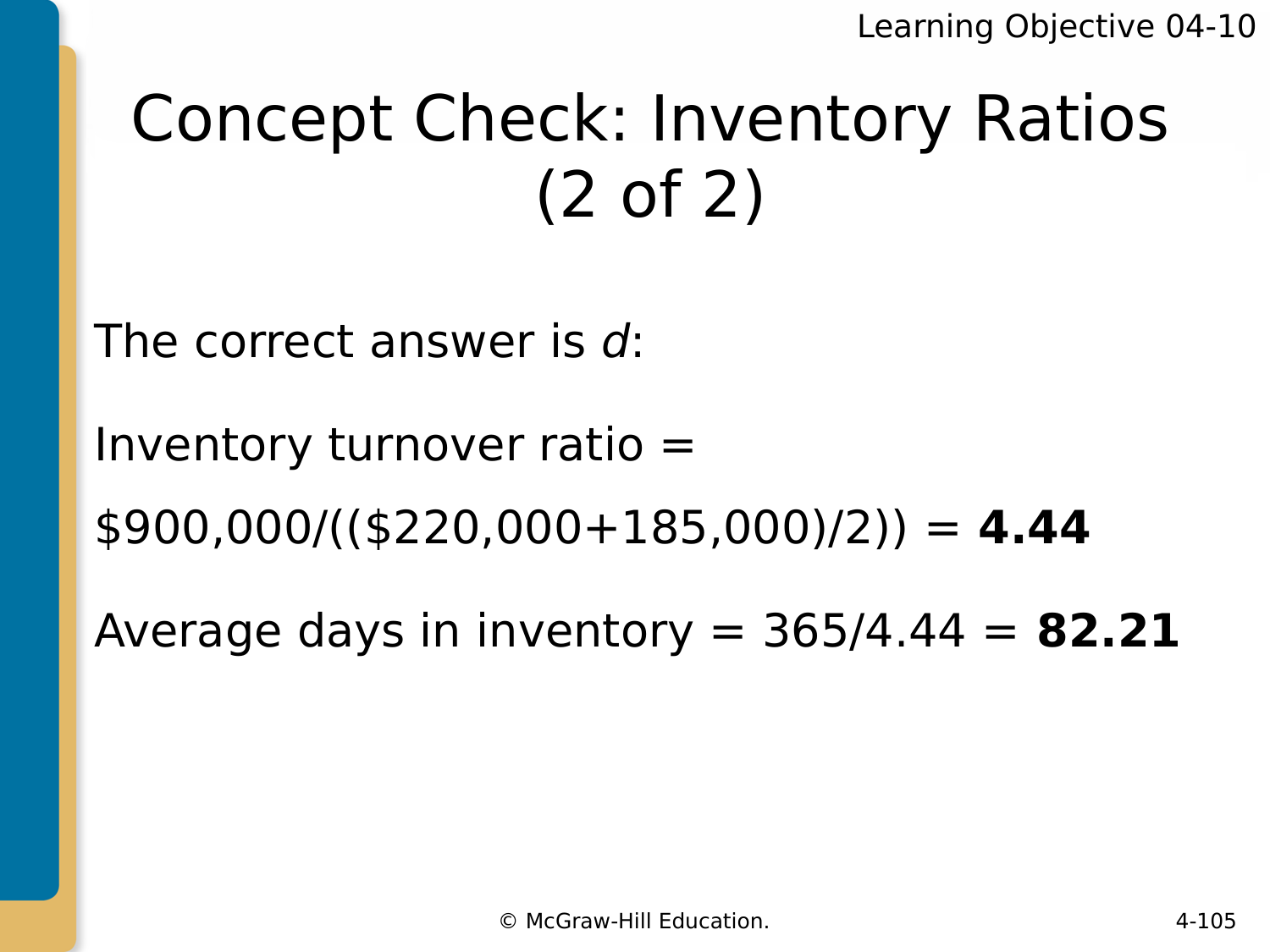

Learning Objective 04-10
# Concept Check: Inventory Ratios (2 of 2)
The correct answer is d:
Inventory turnover ratio = $900,000/(($220,000+185,000)/2)) = 4.44
Average days in inventory = 365/4.44 = 82.21